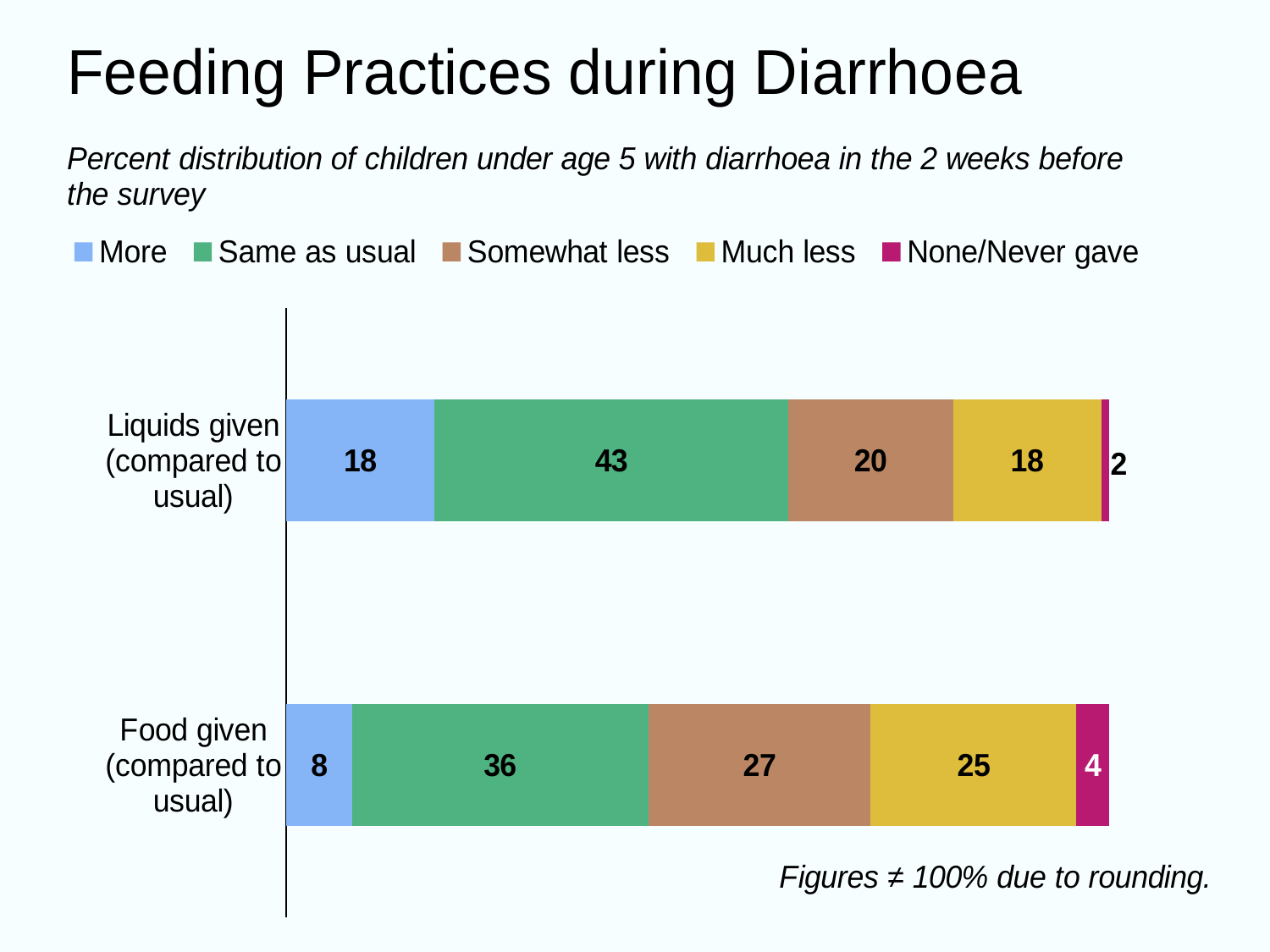

### Chart

| Category | More | Same as usual | Somewhat less | Much less | None/Never gave |
|---|---|---|---|---|---|
| Food given
(compared to
usual) | 8.0 | 36.0 | 27.0 | 25.0 | 4.0 |
| Liquids given
(compared to
usual) | 18.0 | 43.0 | 20.0 | 18.0 | 2.0 |